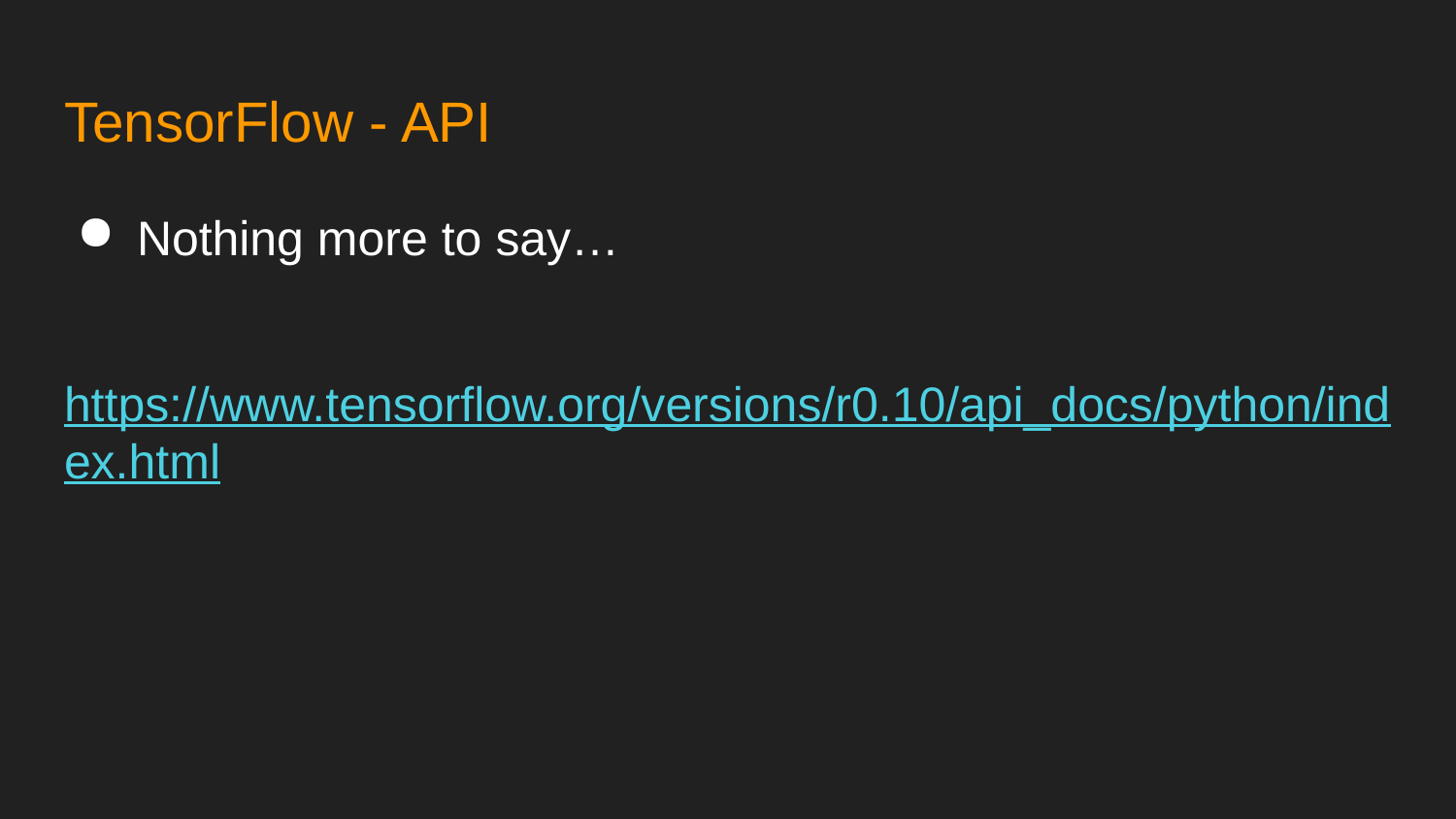

# TensorFlow - API
Nothing more to say…
	https://www.tensorflow.org/versions/r0.10/api_docs/python/index.html